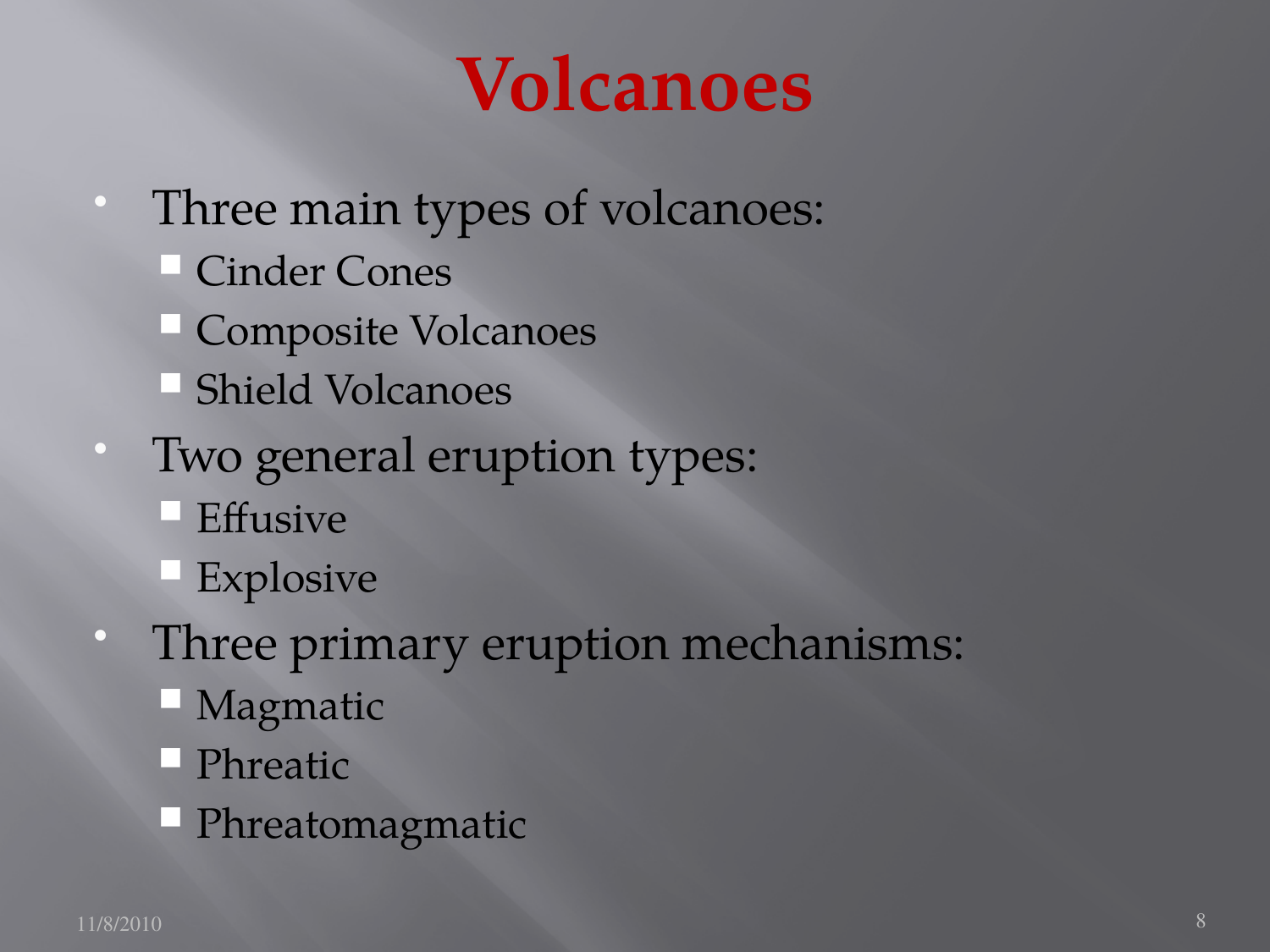

# Volcanoes
Three main types of volcanoes:
Cinder Cones
Composite Volcanoes
Shield Volcanoes
Two general eruption types:
Effusive
Explosive
Three primary eruption mechanisms:
Magmatic
Phreatic
Phreatomagmatic

11/8/2010
8